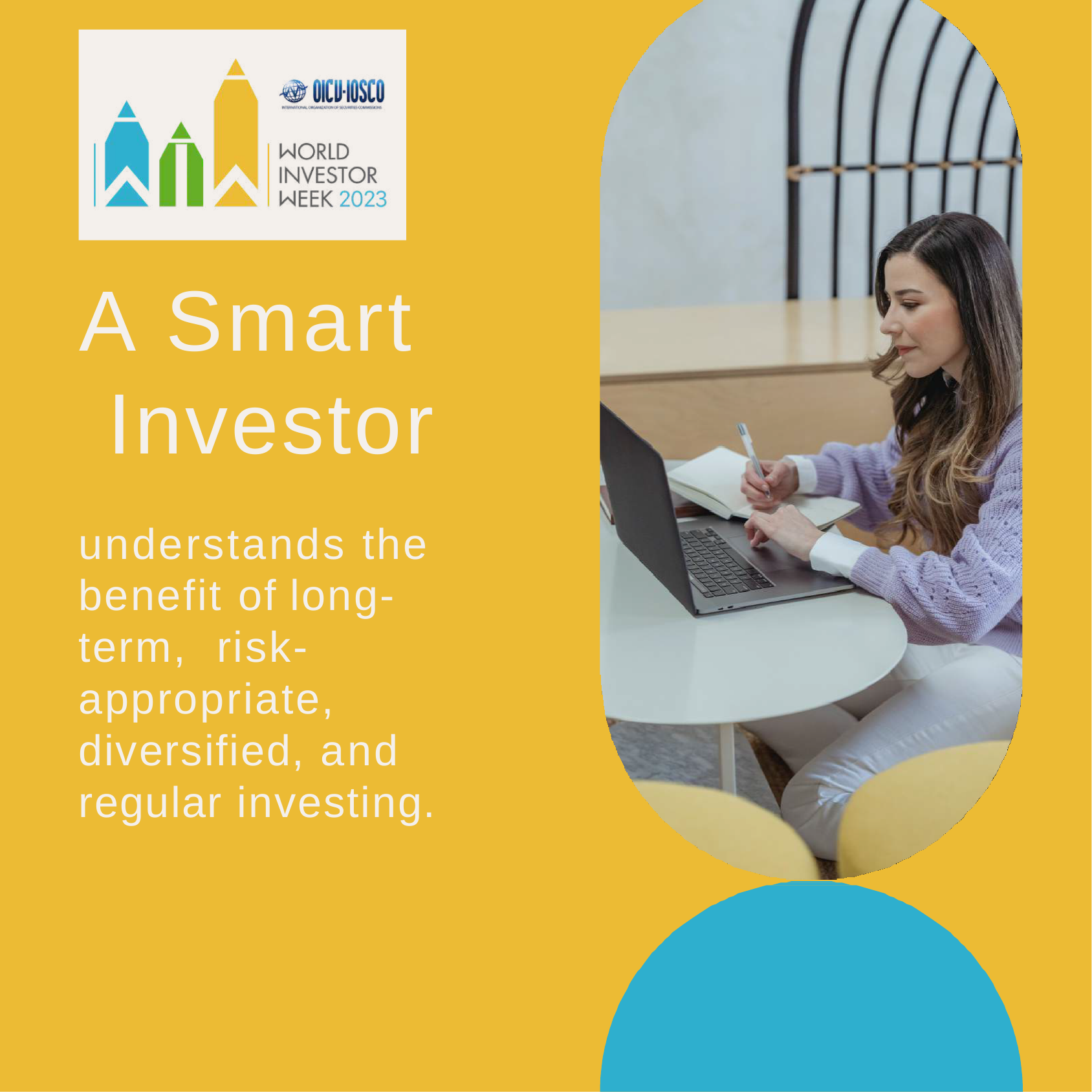

# A Smart  Investor
understands the  benefit of long-term,  risk-appropriate,  diversified, and  regular investing.